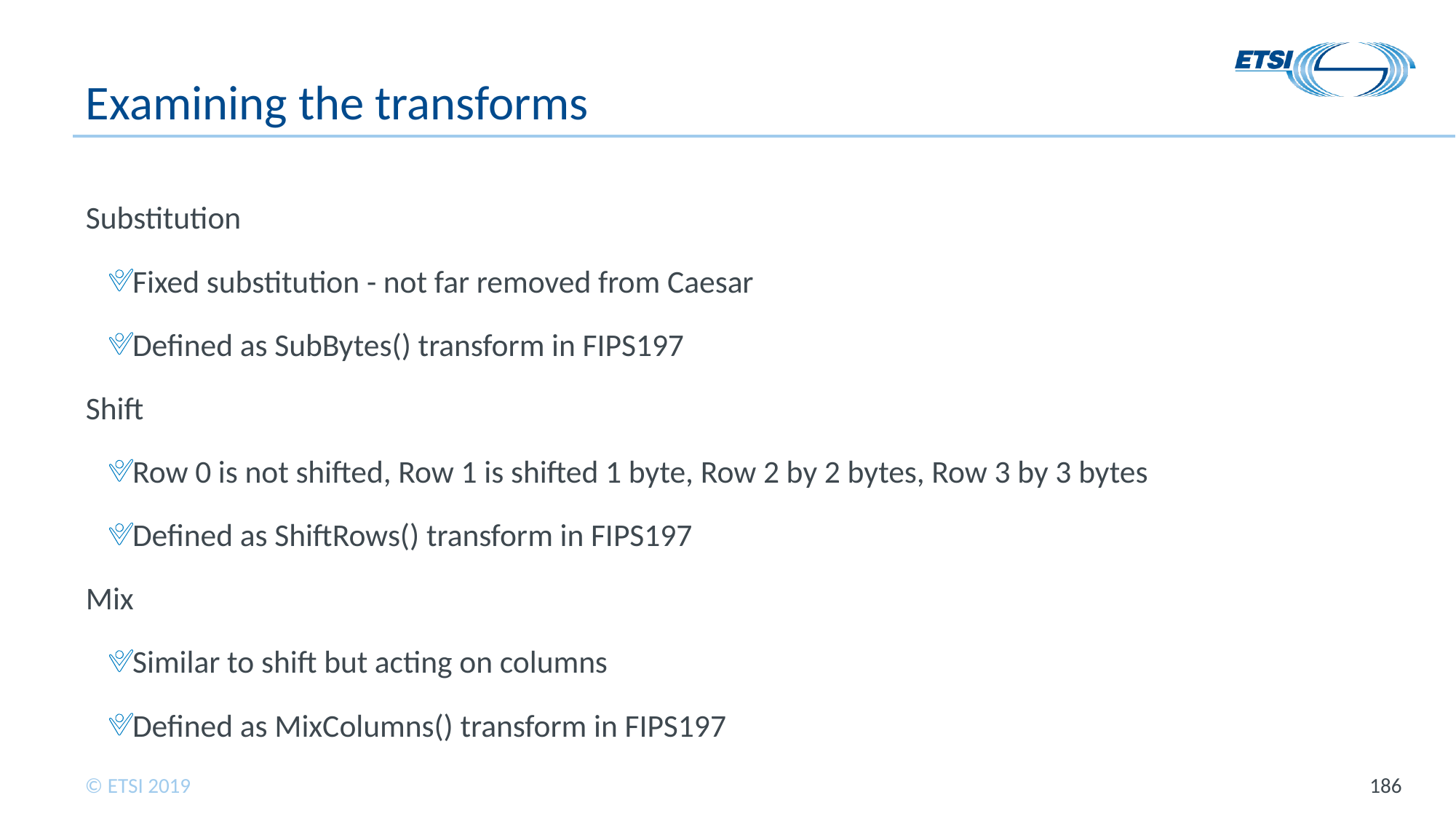

# Examining the transforms
Substitution
Fixed substitution - not far removed from Caesar
Defined as SubBytes() transform in FIPS197
Shift
Row 0 is not shifted, Row 1 is shifted 1 byte, Row 2 by 2 bytes, Row 3 by 3 bytes
Defined as ShiftRows() transform in FIPS197
Mix
Similar to shift but acting on columns
Defined as MixColumns() transform in FIPS197